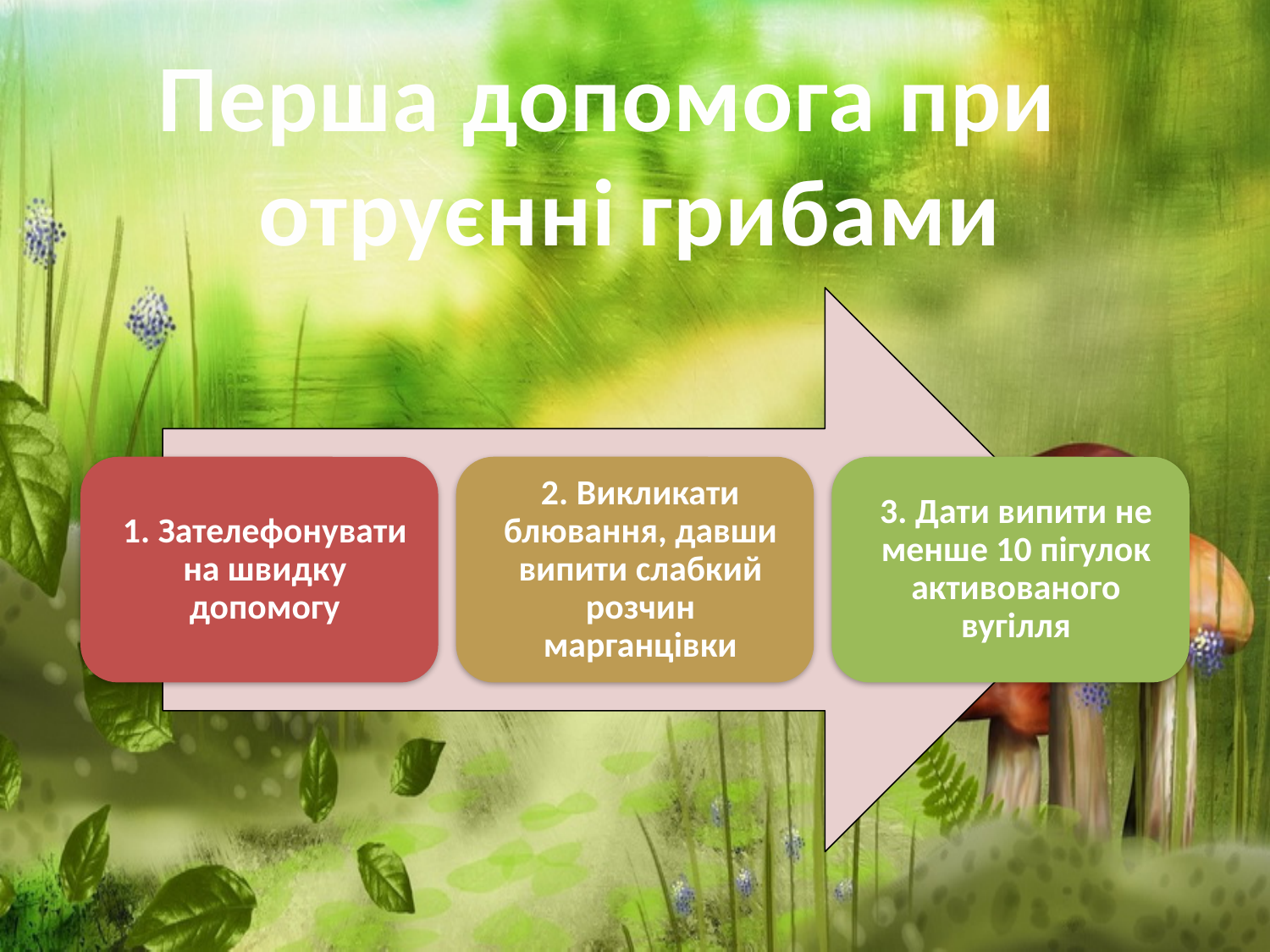

Перша допомога при
отруєнні грибами
1. Зателефонувати на швидку допомогу
2. Викликати блювання, давши випити слабкий розчин марганцівки
3. Дати випити не менше 10 пігулок активованого вугілля